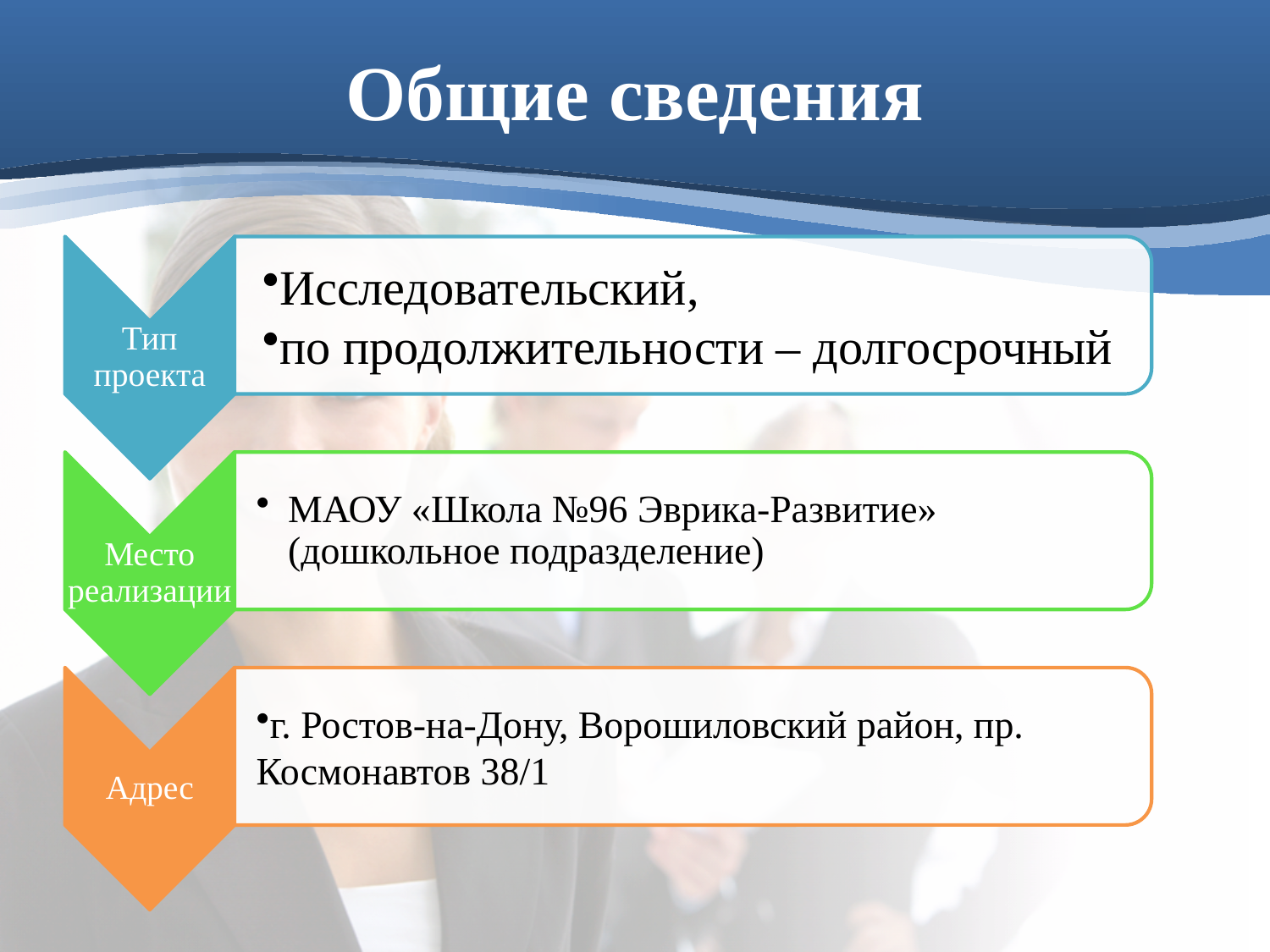

# Общие сведения
Тип проекта
Исследовательский,
по продолжительности – долгосрочный
Место реализации
МАОУ «Школа №96 Эврика-Развитие» (дошкольное подразделение)
Адрес
г. Ростов-на-Дону, Ворошиловский район, пр. Космонавтов 38/1